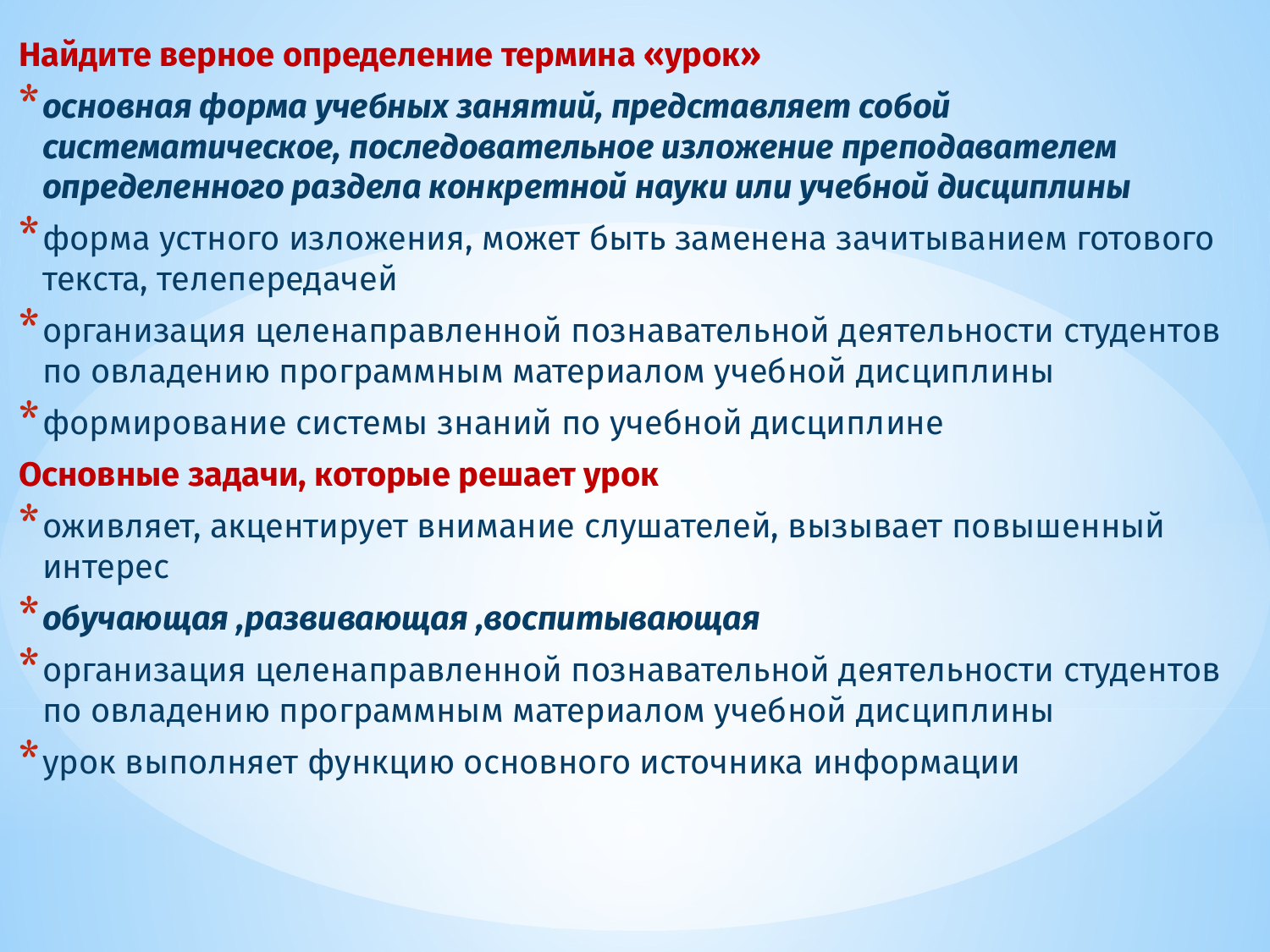

Найдите верное определение термина «урок»
основная форма учебных занятий, представляет собой систематическое, последовательное изложение преподавателем определенного раздела конкретной науки или учебной дисциплины
форма устного изложения, может быть заменена зачитыванием готового текста, телепередачей
организация целенаправленной познавательной деятельности студентов по овладению программным материалом учебной дисциплины
формирование системы знаний по учебной дисциплине
Основные задачи, которые решает урок
оживляет, акцентирует внимание слушателей, вызывает повышенный интерес
обучающая ,развивающая ,воспитывающая
организация целенаправленной познавательной деятельности студентов по овладению программным материалом учебной дисциплины
урок выполняет функцию основного источника информации